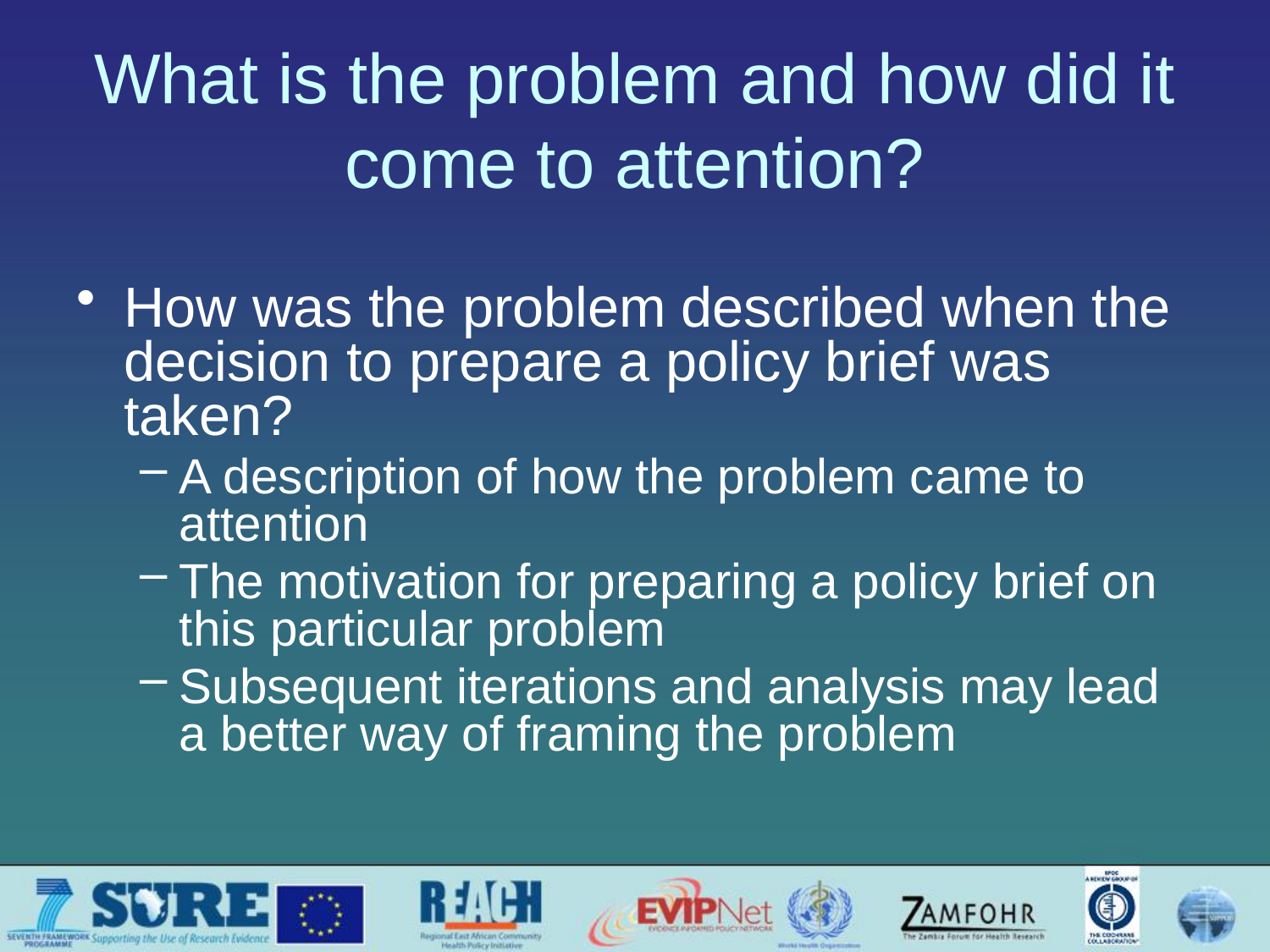

# What is the problem and how did it come to attention?
How was the problem described when the decision to prepare a policy brief was taken?
A description of how the problem came to attention
The motivation for preparing a policy brief on this particular problem
Subsequent iterations and analysis may lead a better way of framing the problem